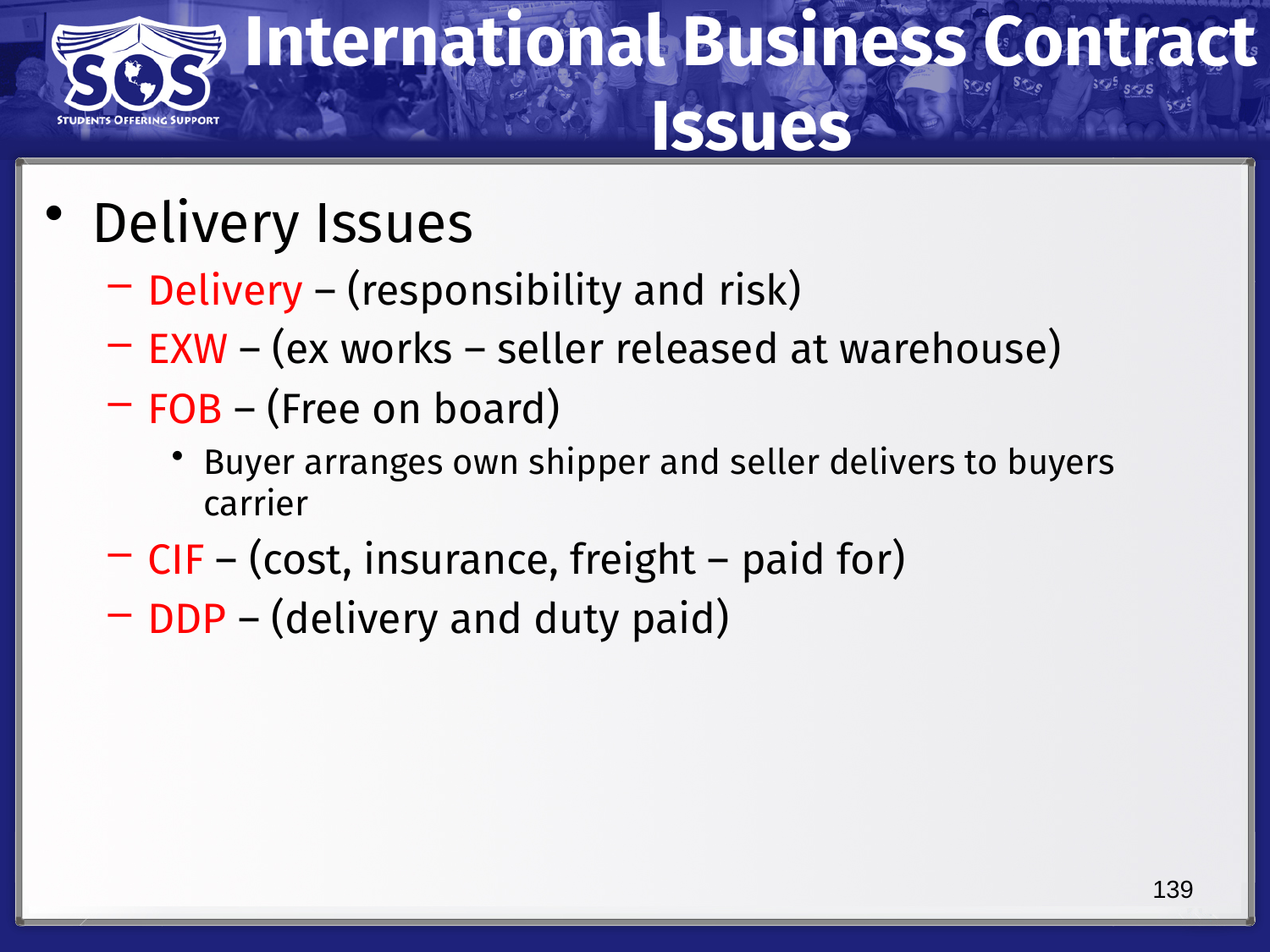

# International Business Contract Issues
Delivery Issues
Delivery – (responsibility and risk)
EXW – (ex works – seller released at warehouse)
FOB – (Free on board)
Buyer arranges own shipper and seller delivers to buyers carrier
CIF – (cost, insurance, freight – paid for)
DDP – (delivery and duty paid)

139